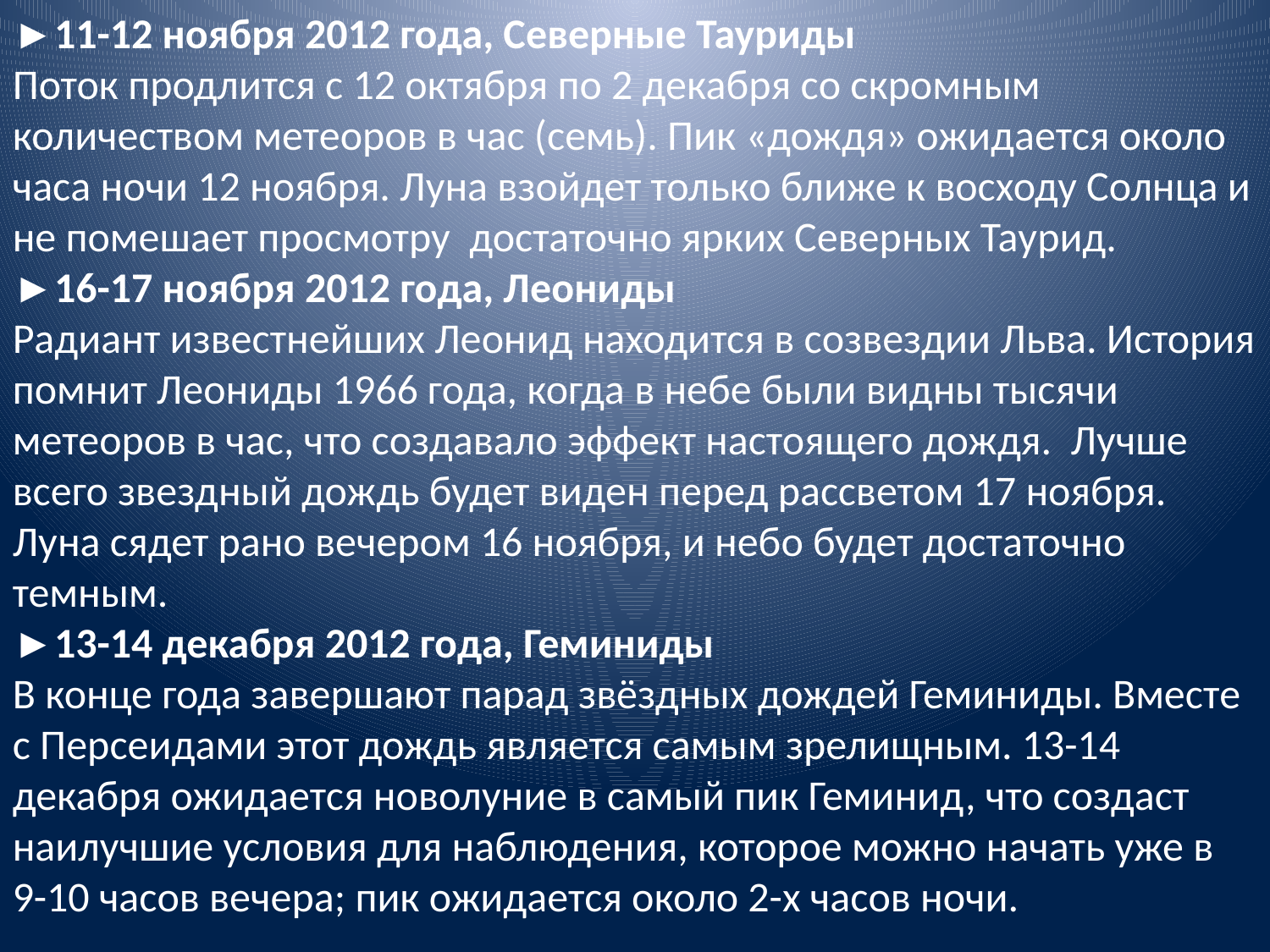

►11-12 ноября 2012 года, Северные Тауриды
Поток продлится с 12 октября по 2 декабря со скромным количеством метеоров в час (семь). Пик «дождя» ожидается около часа ночи 12 ноября. Луна взойдет только ближе к восходу Солнца и не помешает просмотру  достаточно ярких Северных Таурид.
►16-17 ноября 2012 года, Леониды
Радиант известнейших Леонид находится в созвездии Льва. История помнит Леониды 1966 года, когда в небе были видны тысячи метеоров в час, что создавало эффект настоящего дождя.  Лучше всего звездный дождь будет виден перед рассветом 17 ноября. Луна сядет рано вечером 16 ноября, и небо будет достаточно темным.
►13-14 декабря 2012 года, Геминиды
В конце года завершают парад звёздных дождей Геминиды. Вместе с Персеидами этот дождь является самым зрелищным. 13-14 декабря ожидается новолуние в самый пик Геминид, что создаст наилучшие условия для наблюдения, которое можно начать уже в 9-10 часов вечера; пик ожидается около 2-х часов ночи.